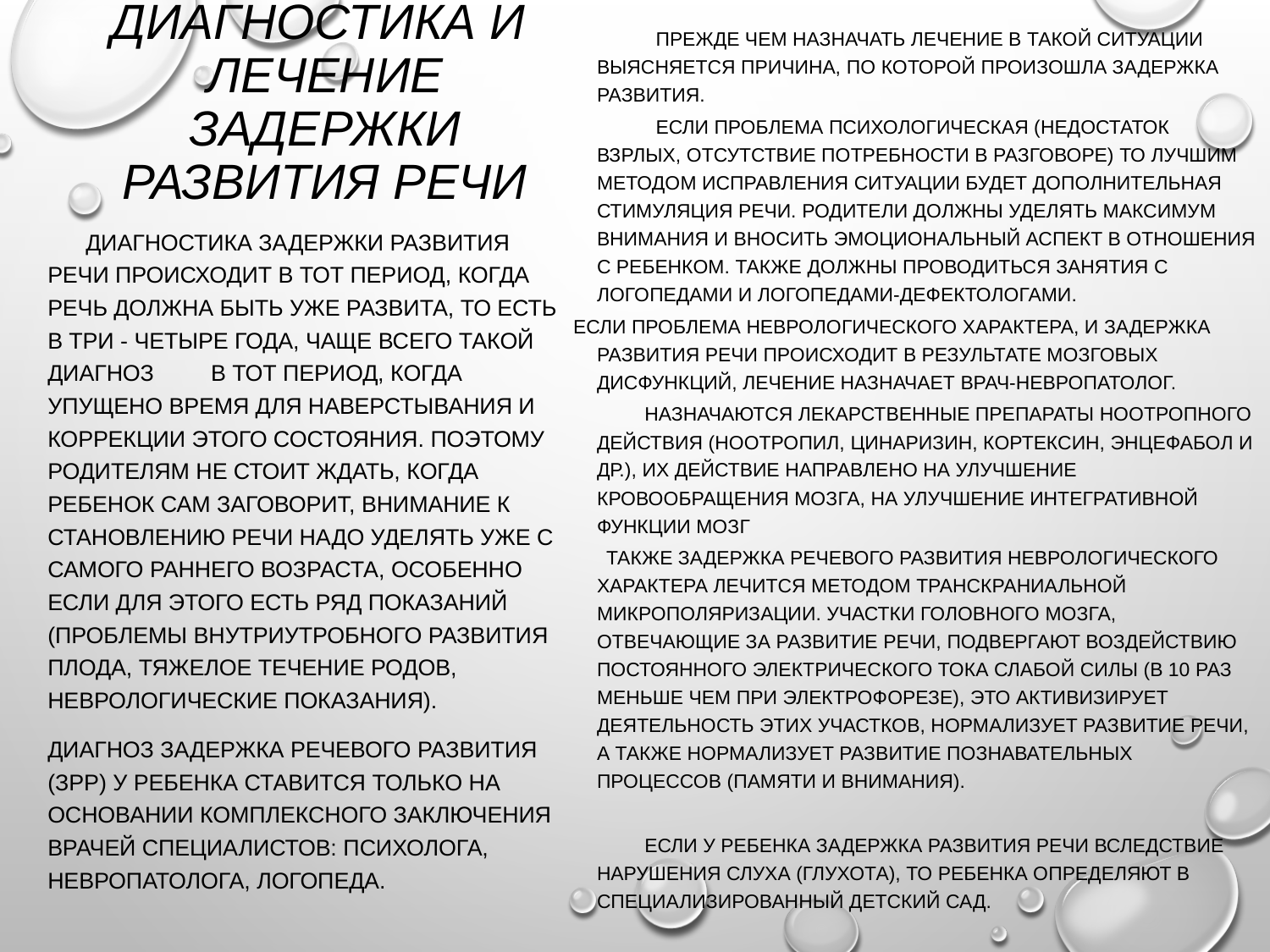

Прежде чем назначать лечение в такой ситуации выясняется причина, по которой произошла задержка развития.
                Если проблема психологическая (недостаток взрлых, отсутствие потребности в разговоре) то лучшим методом исправления ситуации будет дополнительная стимуляция речи. Родители должны уделять максимум внимания и вносить эмоциональный аспект в отношения с ребенком. Также должны проводиться занятия с логопедами и логопедами-дефектологами.
 Если проблема неврологического характера, и задержка развития речи происходит в результате мозговых дисфункций, лечение назначает врач-невропатолог.
              Назначаются лекарственные препараты ноотропного действия (ноотропил, цинаризин, кортексин, энцефабол и др.), их действие направлено на улучшение кровообращения мозга, на улучшение интегративной функции мозг
       Также задержка речевого развития неврологического характера лечится методом транскраниальной микрополяризации. Участки головного мозга, отвечающие за развитие речи, подвергают воздействию постоянного электрического тока слабой силы (в 10 раз меньше чем при электрофорезе), это активизирует деятельность этих участков, нормализует развитие речи, а также нормализует развитие познавательных процессов (памяти и внимания).

              Если у ребенка задержка развития речи вследствие нарушения слуха (глухота), то ребенка определяют в специализированный детский сад.

# Диагностика и лечение задержки развития речи
      Диагностика задержки развития речи происходит в тот период, когда речь должна быть уже развита, то есть в три - четыре года, чаще всего такой диагноз         в тот период, когда упущено время для наверстывания и коррекции этого состояния. Поэтому родителям не стоит ждать, когда ребенок сам заговорит, внимание к становлению речи надо уделять уже с самого раннего возраста, особенно если для этого есть ряд показаний (проблемы внутриутробного развития плода, тяжелое течение родов, неврологические показания).
Диагноз задержка речевого развития (ЗРР) у ребенка ставится только на основании комплексного заключения врачей специалистов: психолога, невропатолога, логопеда.